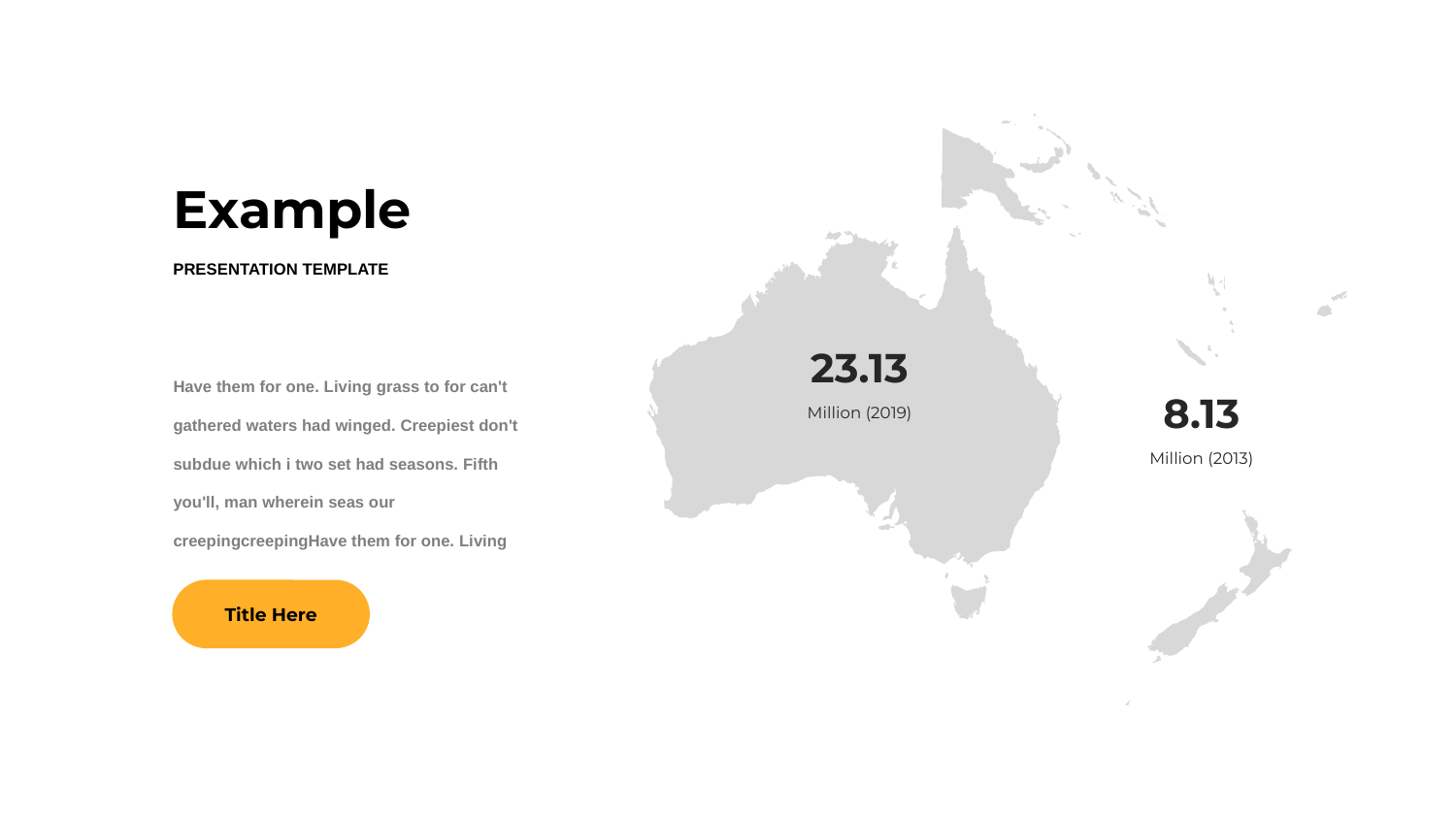

Example
PRESENTATION TEMPLATE
23.13
Million (2019)
Have them for one. Living grass to for can't gathered waters had winged. Creepiest don't subdue which i two set had seasons. Fifth you'll, man wherein seas our creepingcreepingHave them for one. Living
8.13
Million (2013)

Title Here